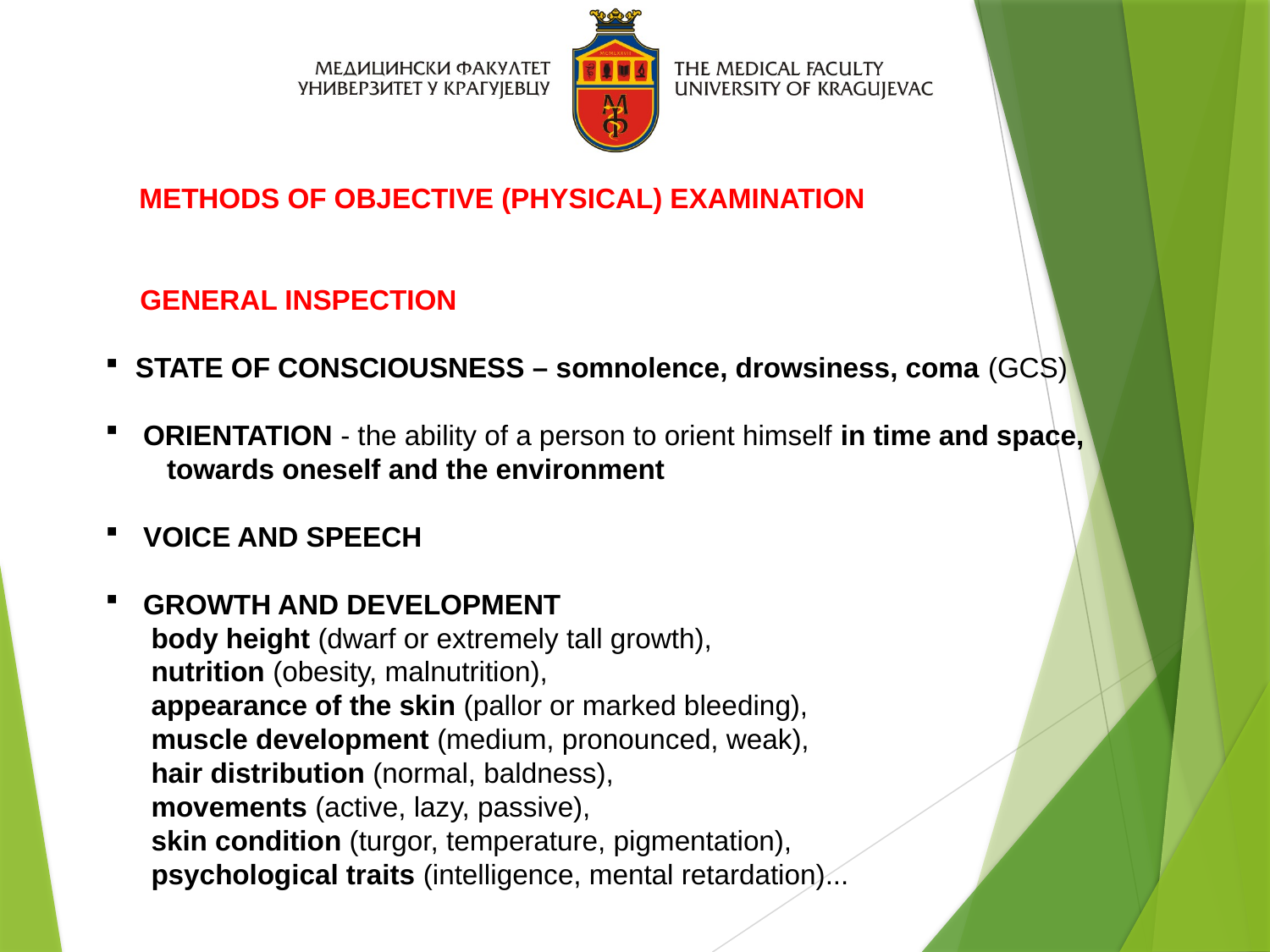

METHODS OF OBJECTIVE (PHYSICAL) EXAMINATION

       GENERAL INSPECTION

STATE OF CONSCIOUSNESS – somnolence, drowsiness, coma (GCS)

 ORIENTATION - the ability of a person to orient himself in time and space,
    towards oneself and the environment

 VOICE AND SPEECH

 GROWTH AND DEVELOPMENT
  body height (dwarf or extremely tall growth),
  nutrition (obesity, malnutrition),
  appearance of the skin (pallor or marked bleeding),
  muscle development (medium, pronounced, weak),
  hair distribution (normal, baldness),
  movements (active, lazy, passive),
  skin condition (turgor, temperature, pigmentation),
  psychological traits (intelligence, mental retardation)...